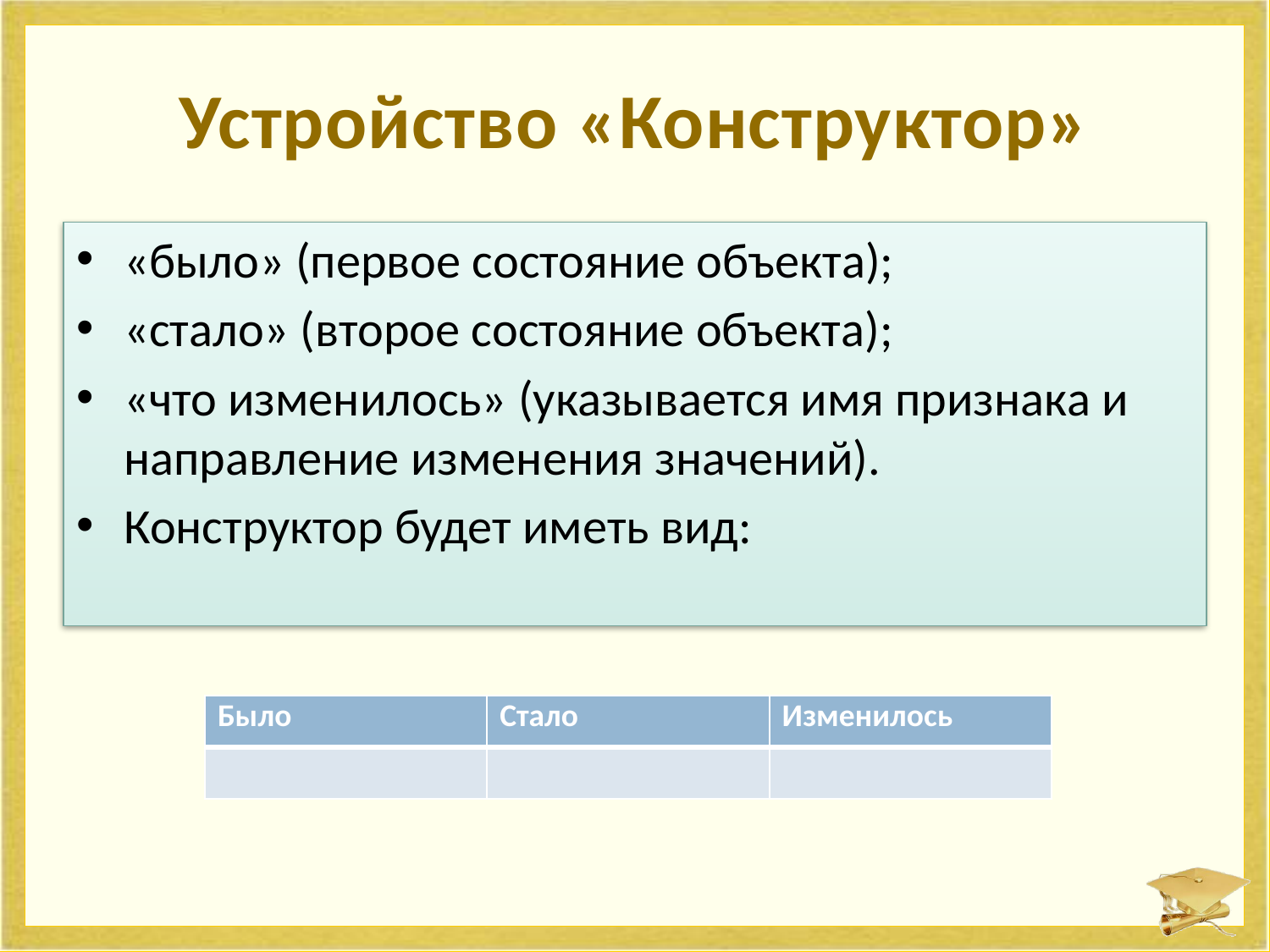

# Устройство «Конструктор»
«было» (первое состояние объекта);
«стало» (второе состояние объекта);
«что изменилось» (указывается имя признака и направление изменения значений).
Конструктор будет иметь вид:

| Было | Стало | Изменилось |
| --- | --- | --- |
|  |  |  |